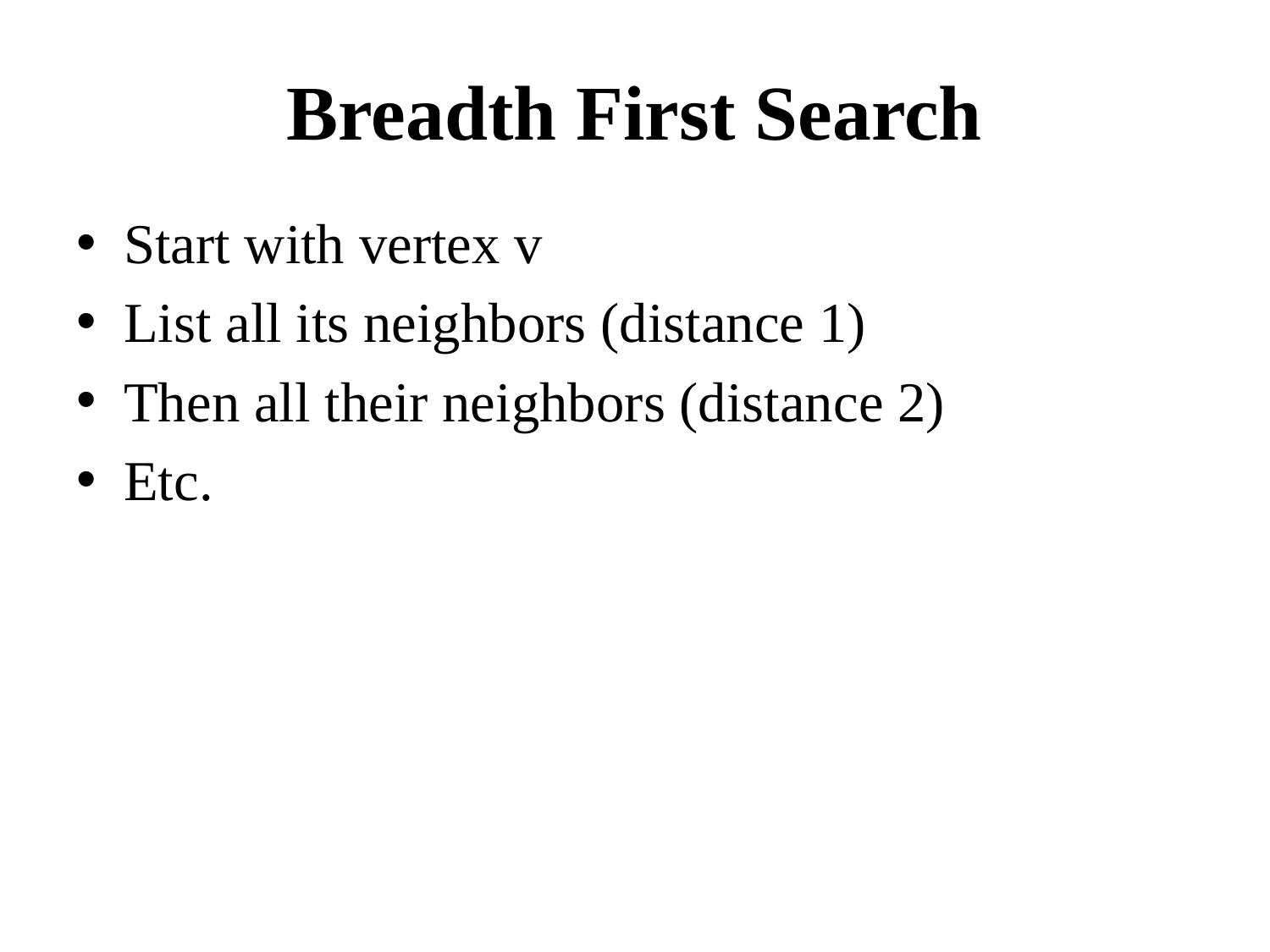

# Breadth First Search
Start with vertex v
List all its neighbors (distance 1)
Then all their neighbors (distance 2)
Etc.